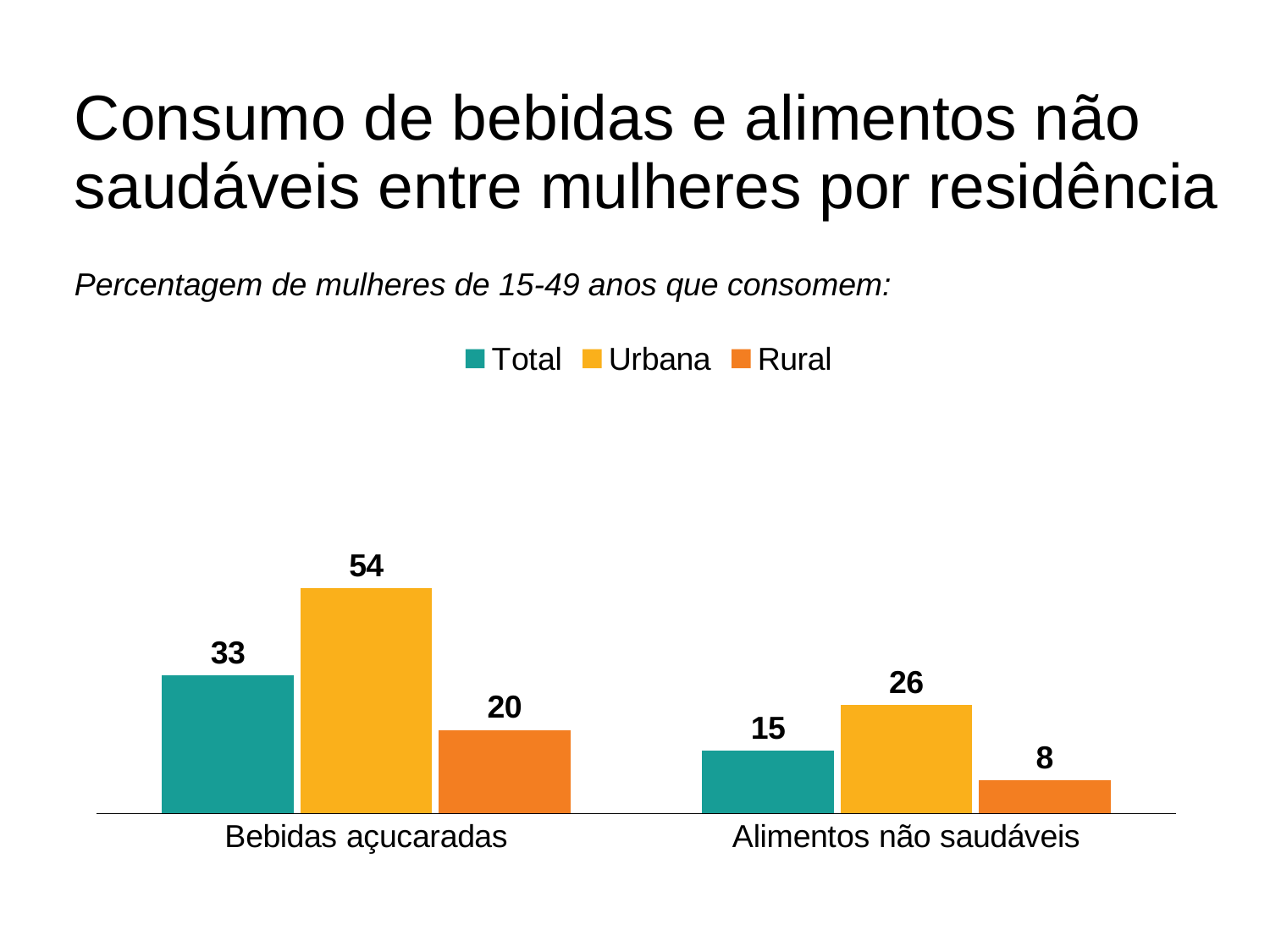

# Consumo de bebidas e alimentos não saudáveis entre mulheres por residência
Percentagem de mulheres de 15-49 anos que consomem:

### Chart

| Category | Total | Urbana | Rural |
|---|---|---|---|
| Bebidas açucaradas | 33.0 | 54.0 | 20.0 |
| Alimentos não saudáveis | 15.0 | 26.0 | 8.0 |